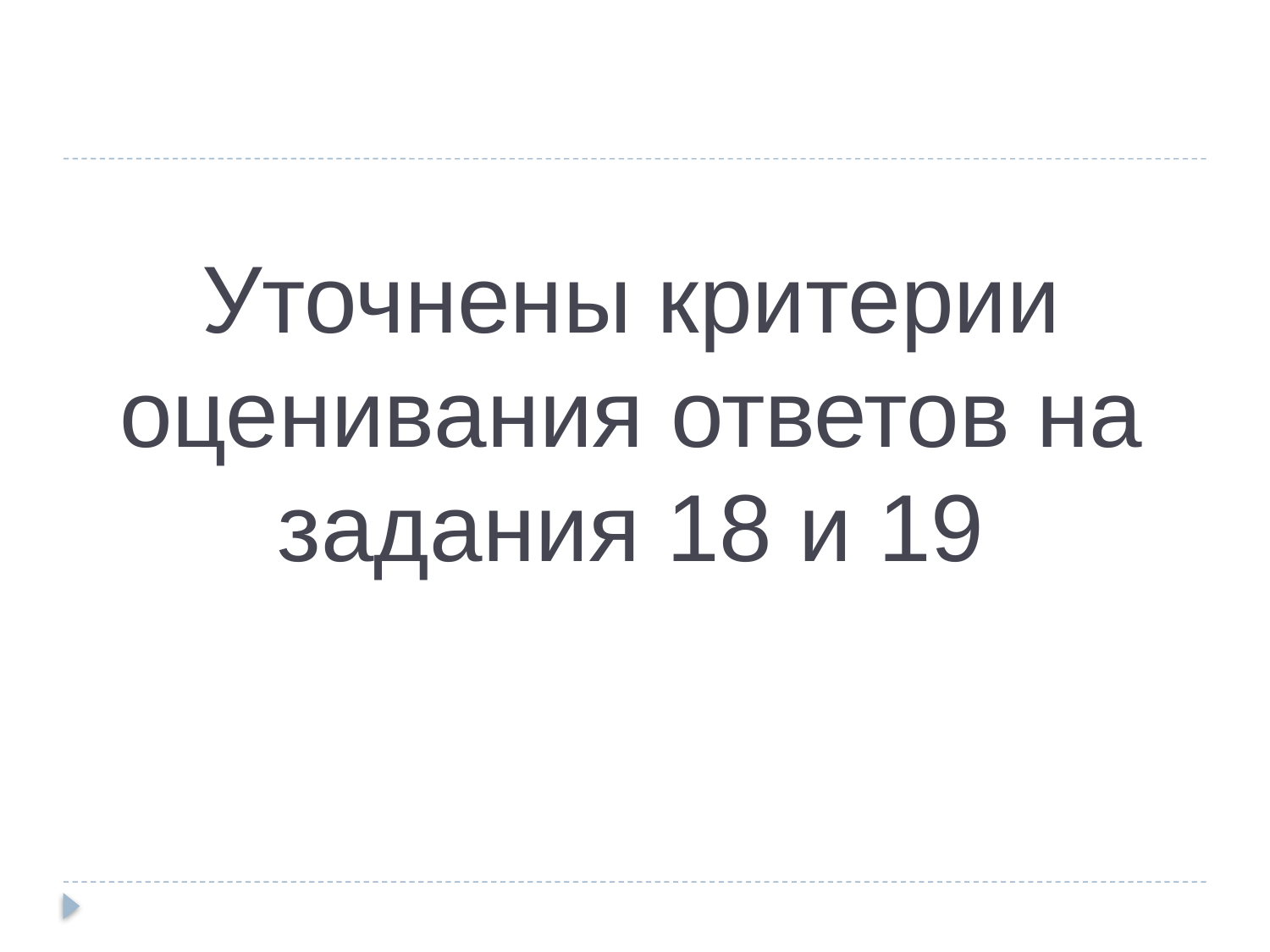

# Уточнены критерии оценивания ответов на задания 18 и 19